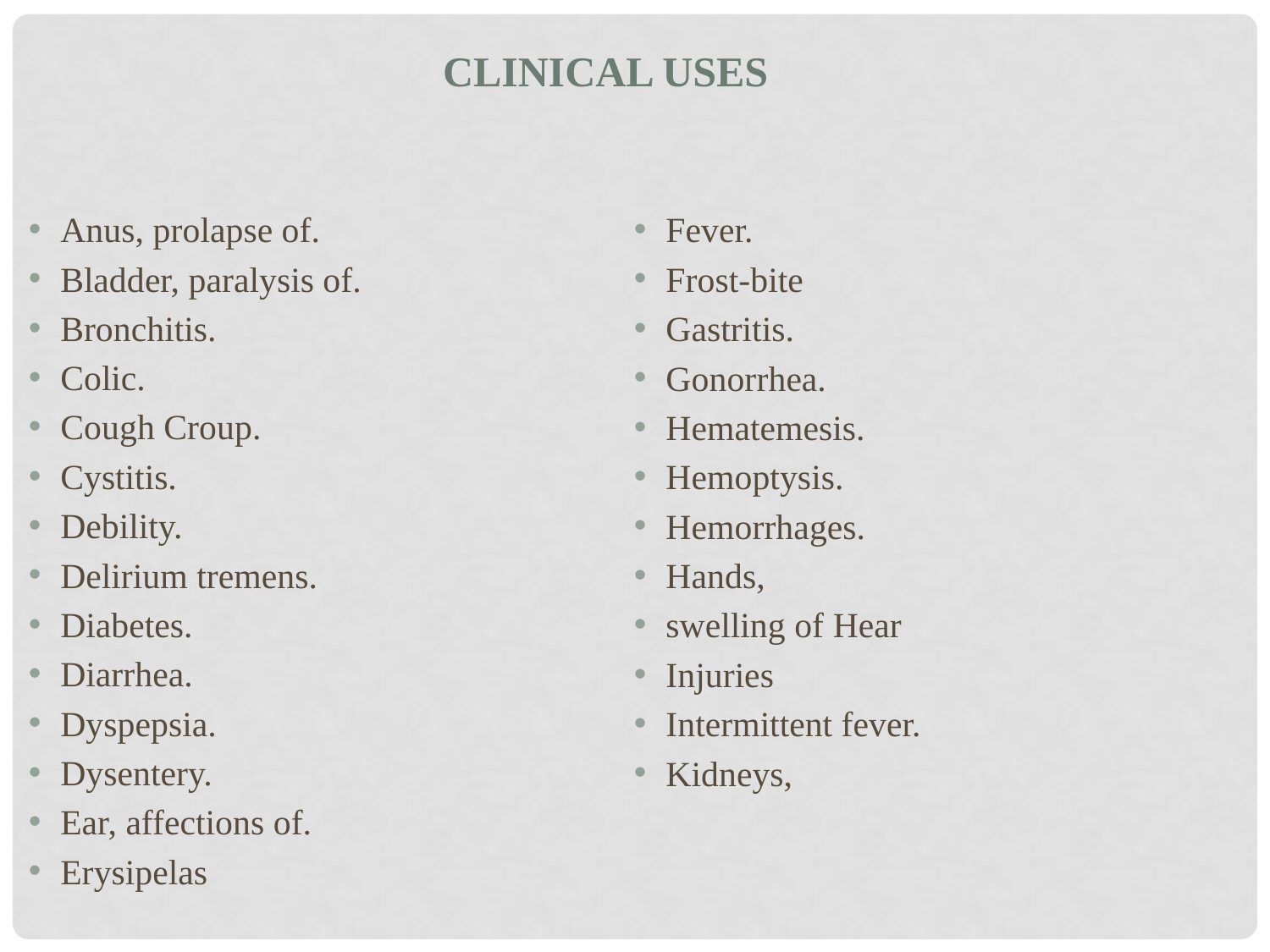

CLINICAL Uses
Anus, prolapse of.
Bladder, paralysis of.
Bronchitis.
Colic.
Cough Croup.
Cystitis.
Debility.
Delirium tremens.
Diabetes.
Diarrhea.
Dyspepsia.
Dysentery.
Ear, affections of.
Erysipelas

Fever.
Frost-bite
Gastritis.
Gonorrhea.
Hematemesis.
Hemoptysis.
Hemorrhages.
Hands,
swelling of Hear
Injuries
Intermittent fever.
Kidneys,